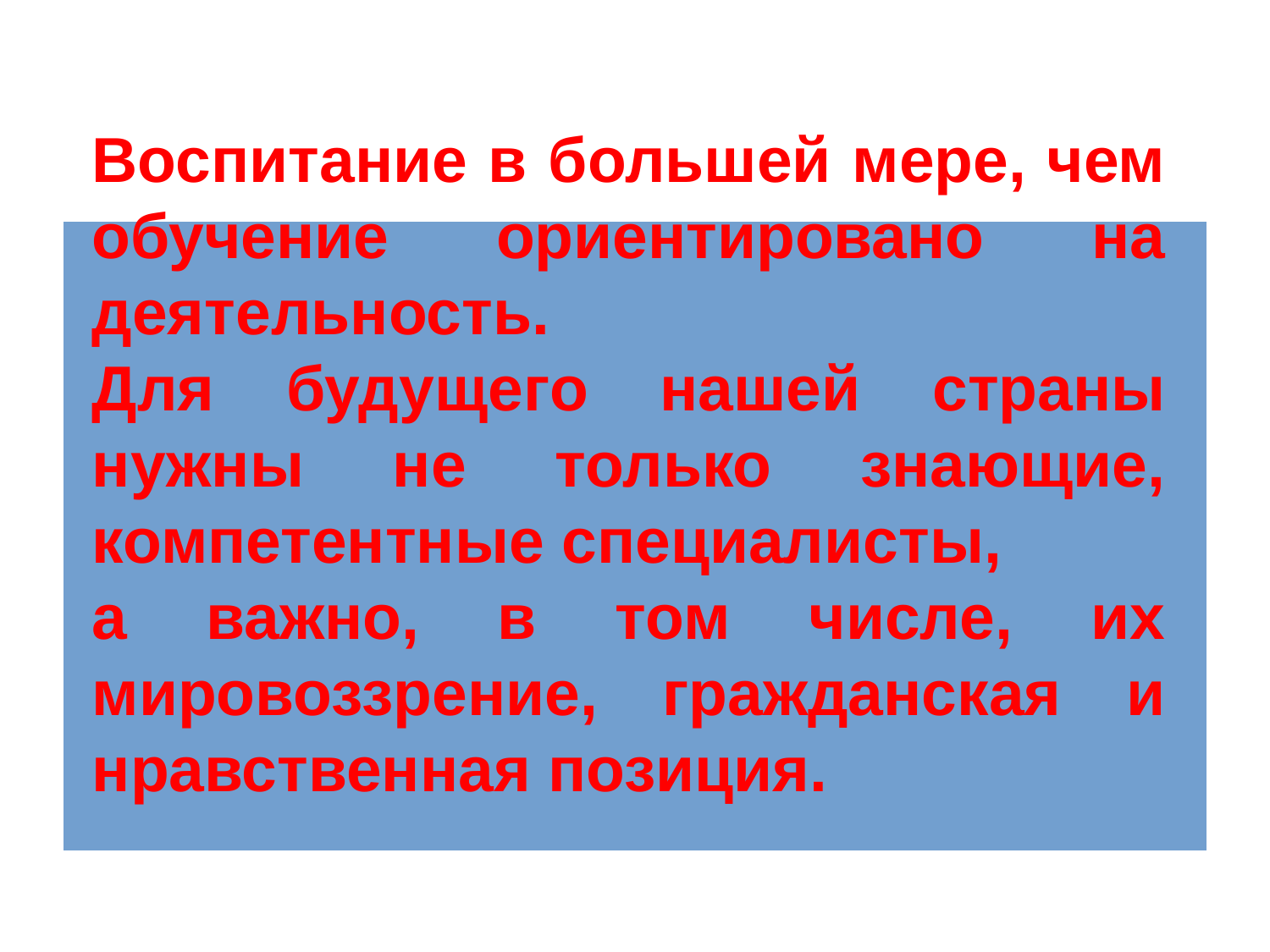

#
Воспитание в большей мере, чем обучение ориентировано на деятельность.
Для будущего нашей страны нужны не только знающие, компетентные специалисты,
а важно, в том числе, их мировоззрение, гражданская и нравственная позиция.